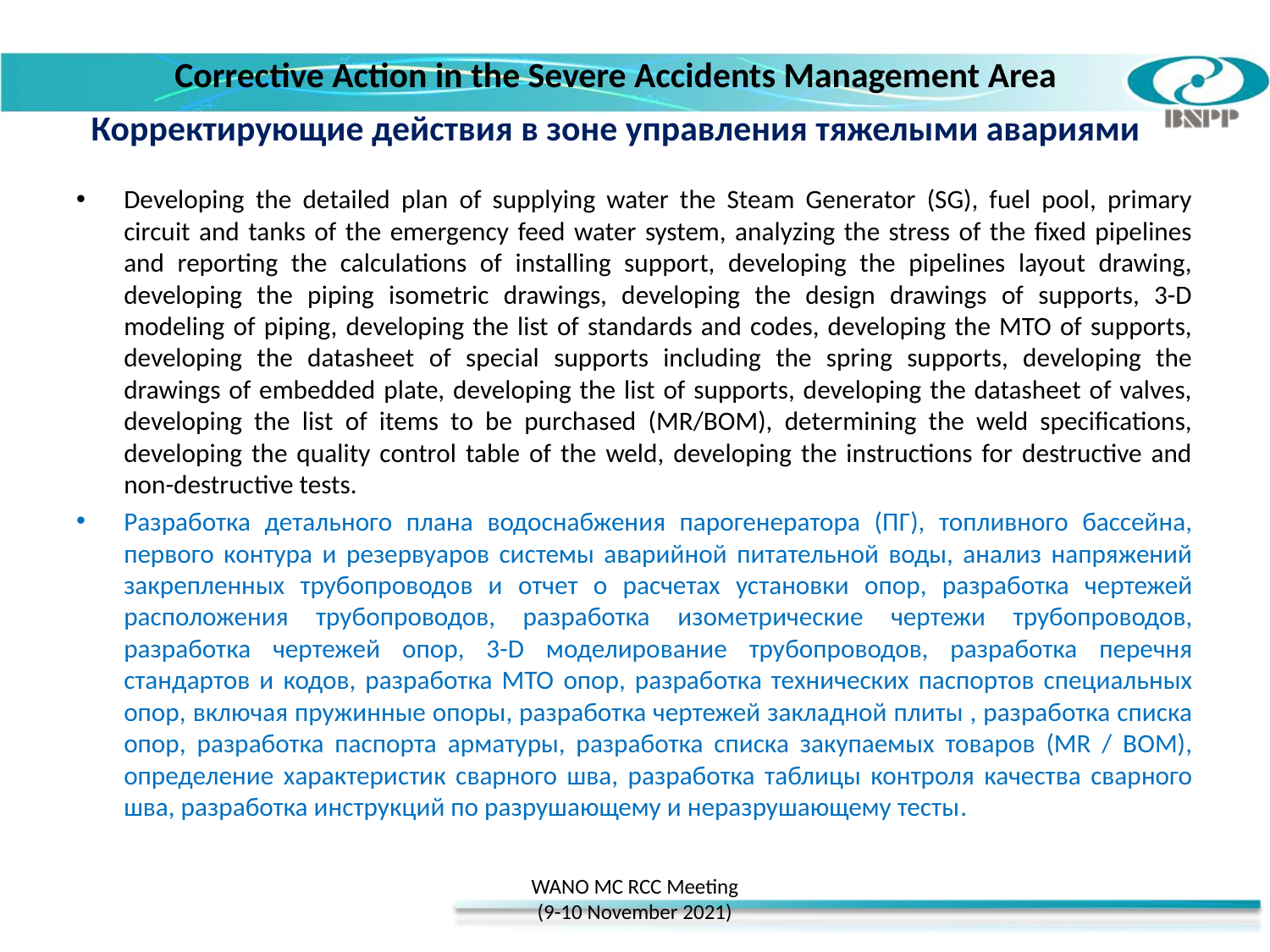

Corrective Action in the Severe Accidents Management Area
Корректирующие действия в зоне управления тяжелыми авариями
Developing the detailed plan of supplying water the Steam Generator (SG), fuel pool, primary circuit and tanks of the emergency feed water system, analyzing the stress of the fixed pipelines and reporting the calculations of installing support, developing the pipelines layout drawing, developing the piping isometric drawings, developing the design drawings of supports, 3-D modeling of piping, developing the list of standards and codes, developing the MTO of supports, developing the datasheet of special supports including the spring supports, developing the drawings of embedded plate, developing the list of supports, developing the datasheet of valves, developing the list of items to be purchased (MR/BOM), determining the weld specifications, developing the quality control table of the weld, developing the instructions for destructive and non-destructive tests.
Разработка детального плана водоснабжения парогенератора (ПГ), топливного бассейна, первого контура и резервуаров системы аварийной питательной воды, анализ напряжений закрепленных трубопроводов и отчет о расчетах установки опор, разработка чертежей расположения трубопроводов, разработка изометрические чертежи трубопроводов, разработка чертежей опор, 3-D моделирование трубопроводов, разработка перечня стандартов и кодов, разработка MTO опор, разработка технических паспортов специальных опор, включая пружинные опоры, разработка чертежей закладной плиты , разработка списка опор, разработка паспорта арматуры, разработка списка закупаемых товаров (MR / BOM), определение характеристик сварного шва, разработка таблицы контроля качества сварного шва, разработка инструкций по разрушающему и неразрушающему тесты.
WANO MC RCC Meeting
(9-10 November 2021)